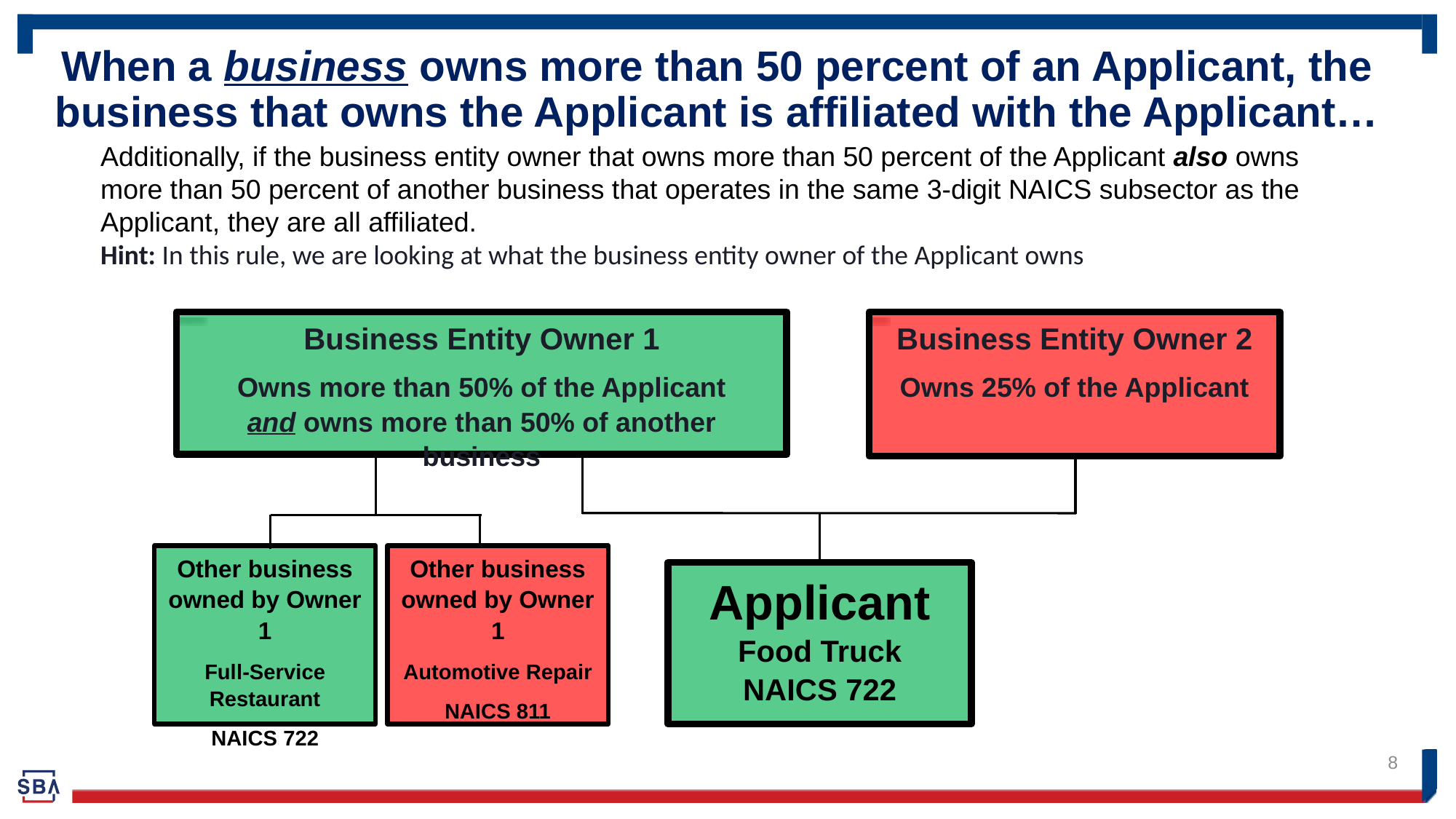

# When a business owns more than 50 percent of an Applicant, the business that owns the Applicant is affiliated with the Applicant…
Additionally, if the business entity owner that owns more than 50 percent of the Applicant also owns more than 50 percent of another business that operates in the same 3-digit NAICS subsector as the Applicant, they are all affiliated.
Hint: In this rule, we are looking at what the business entity owner of the Applicant owns
Business Entity Owner 1
Owns more than 50% of the Applicant
and owns more than 50% of another business
Business Entity Owner 2
Owns 25% of the Applicant
Other business owned by Owner 1
Full-Service Restaurant
NAICS 722
Other business owned by Owner 1
Automotive Repair
NAICS 811
Applicant
Food Truck
NAICS 722
8